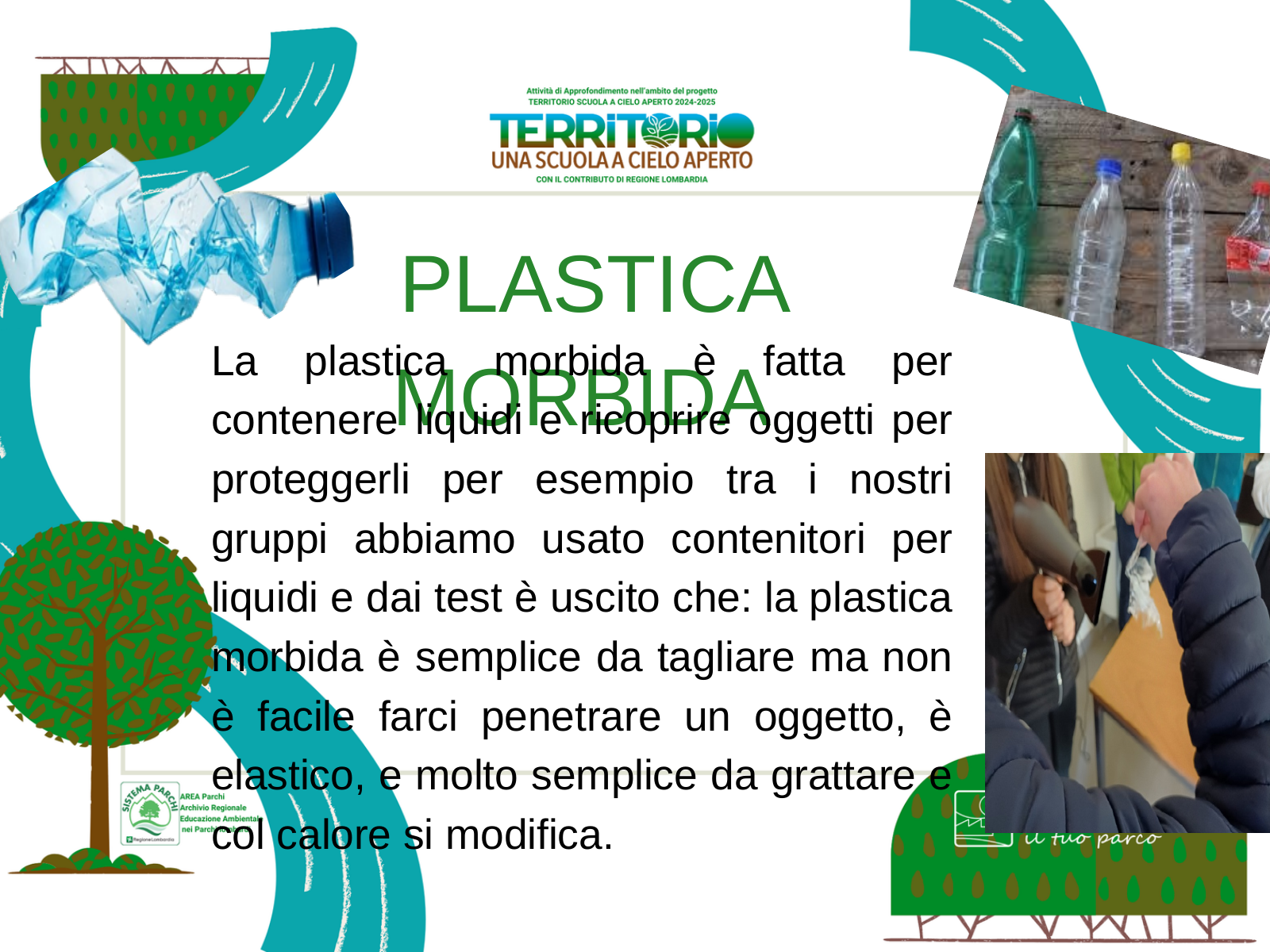

PLASTICA MORBIDA

La plastica morbida è fatta per contenere liquidi e ricoprire oggetti per proteggerli per esempio tra i nostri gruppi abbiamo usato contenitori per liquidi e dai test è uscito che: la plastica morbida è semplice da tagliare ma non è facile farci penetrare un oggetto, è elastico, e molto semplice da grattare e col calore si modifica.